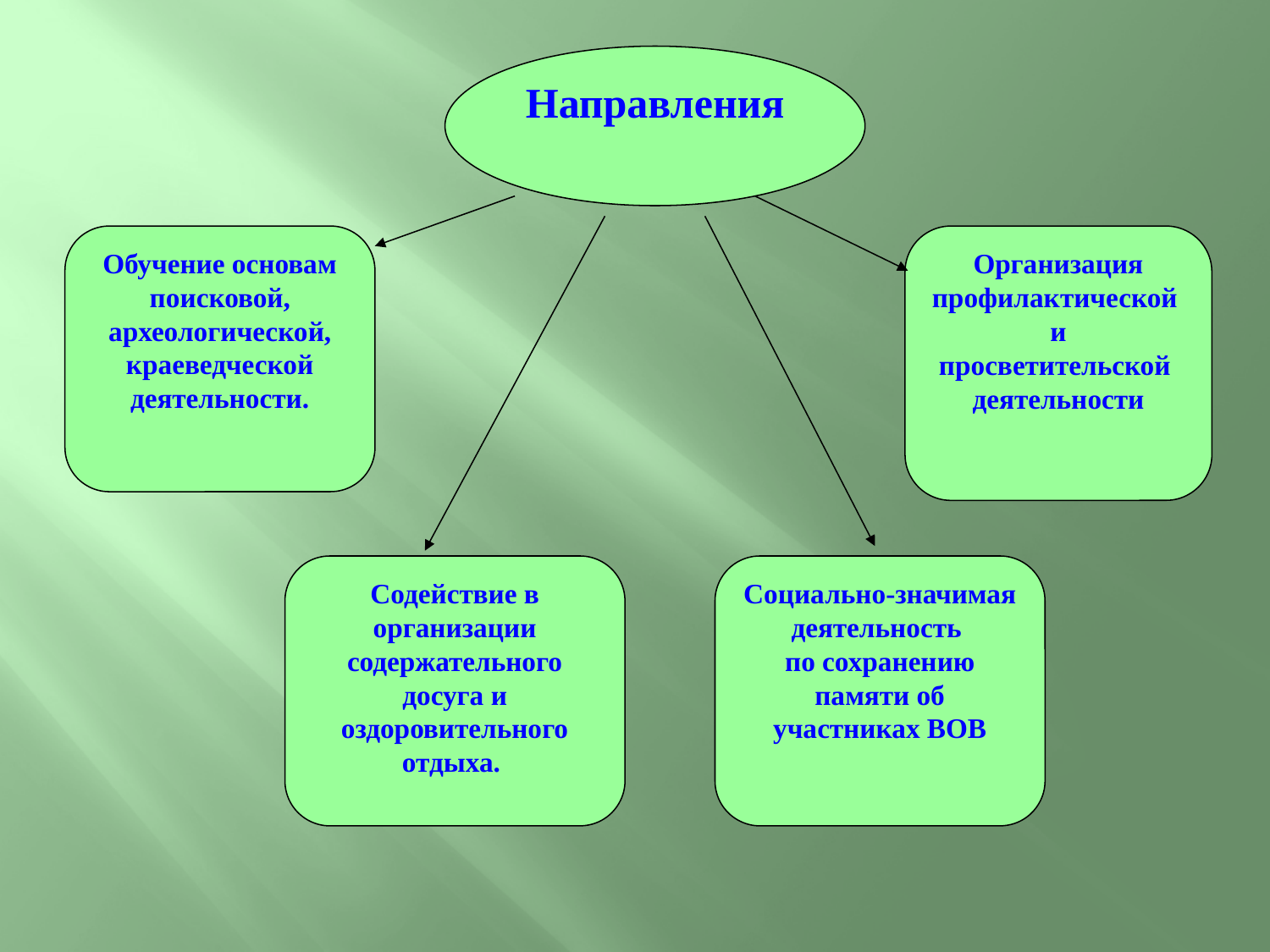

Направления

Обучение основам поисковой, археологической, краеведческой деятельности.
Организация профилактической
и просветительской  деятельности
Социально-значимая деятельность
по сохранению памяти об участниках ВОВ
Содействие в организации содержательного досуга и оздоровительного отдыха.